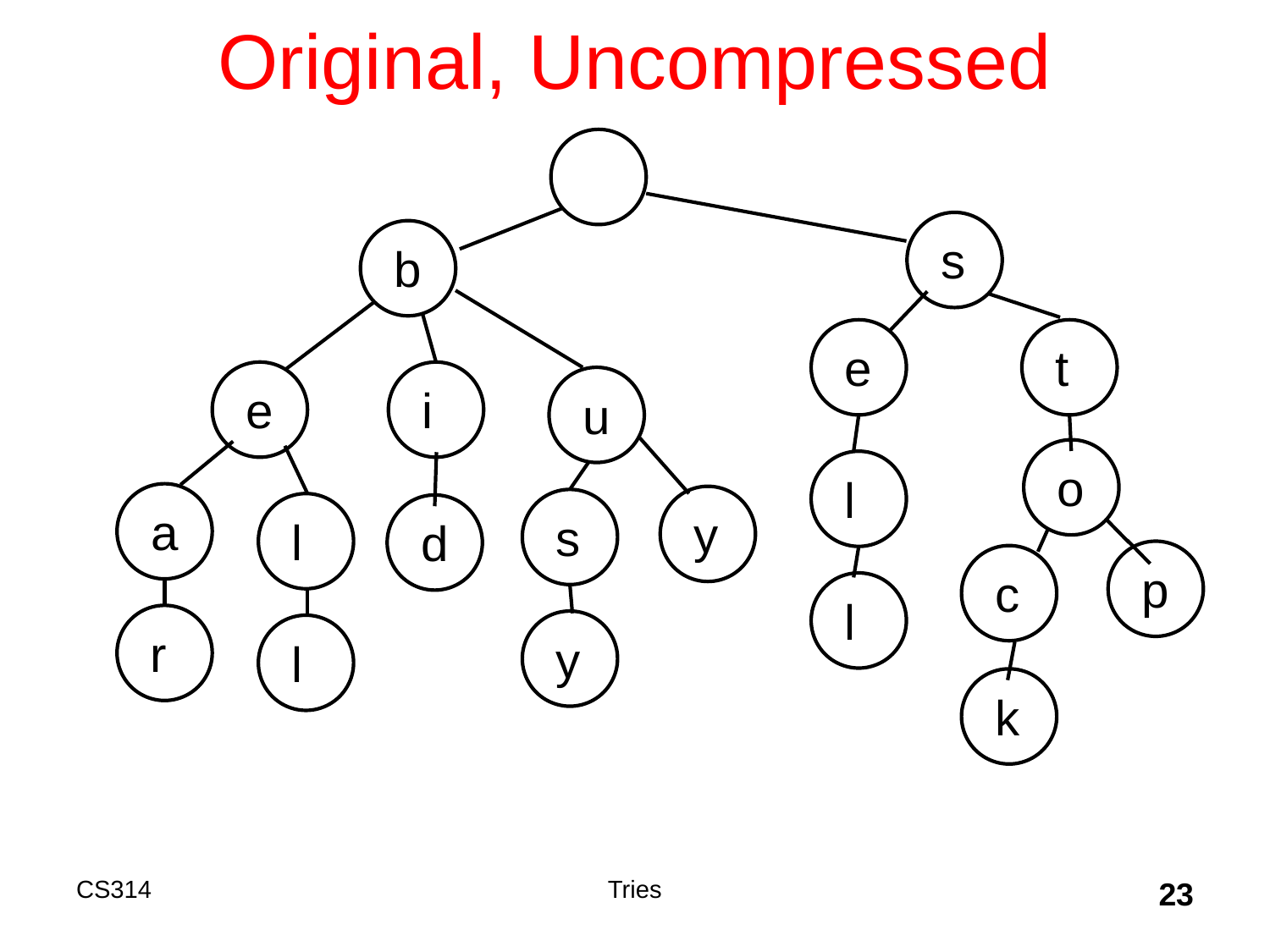

# Original, Uncompressed

s

b

e

t

e

i

u

o

l

a

y

s

l

d

p

c

l

r

y

l

k
CS314
Tries
23